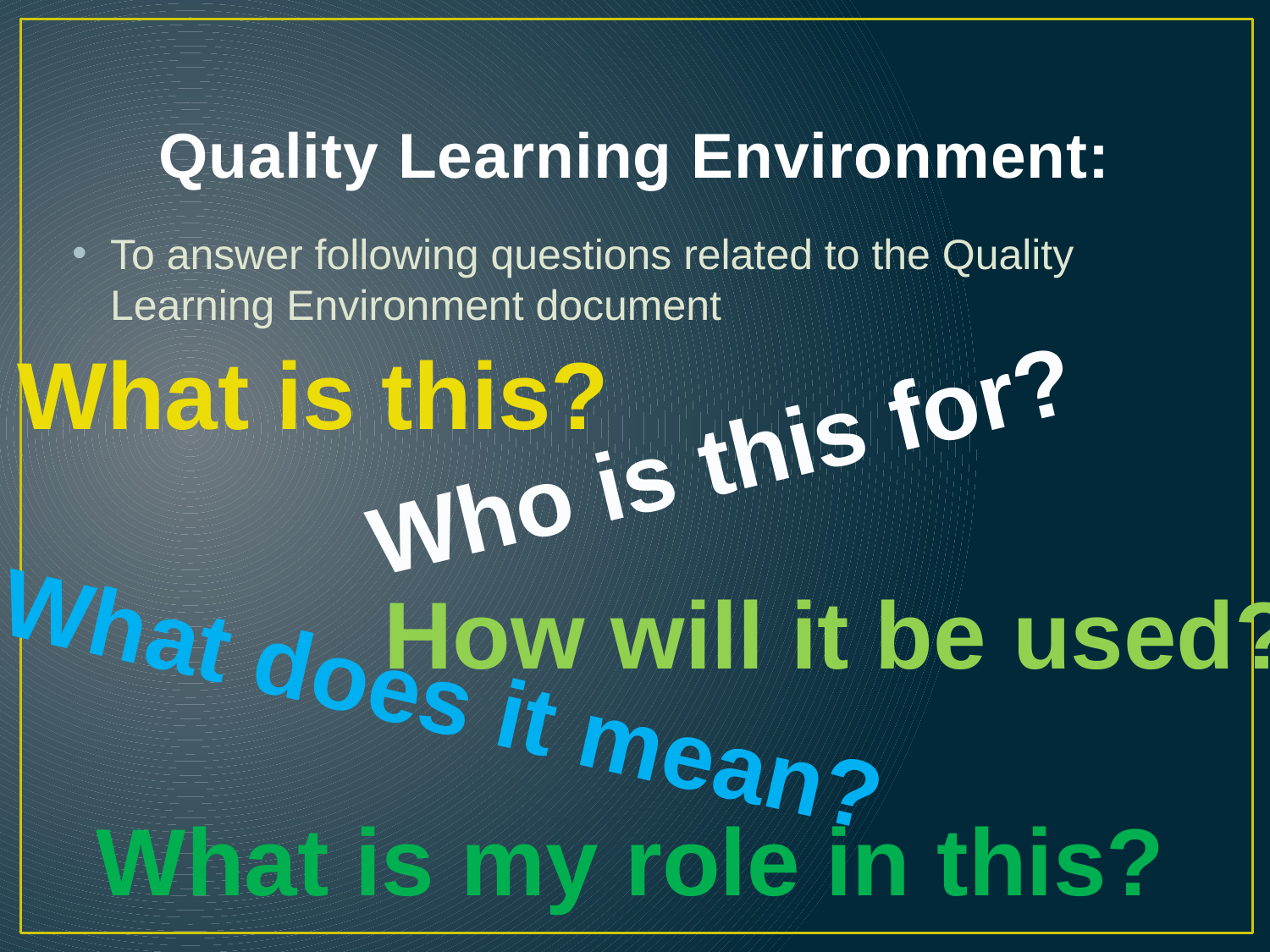

# Quality Learning Environment:
To answer following questions related to the Quality Learning Environment document

What is this?
Who is this for?
How will it be used?
What does it mean?
What is my role in this?